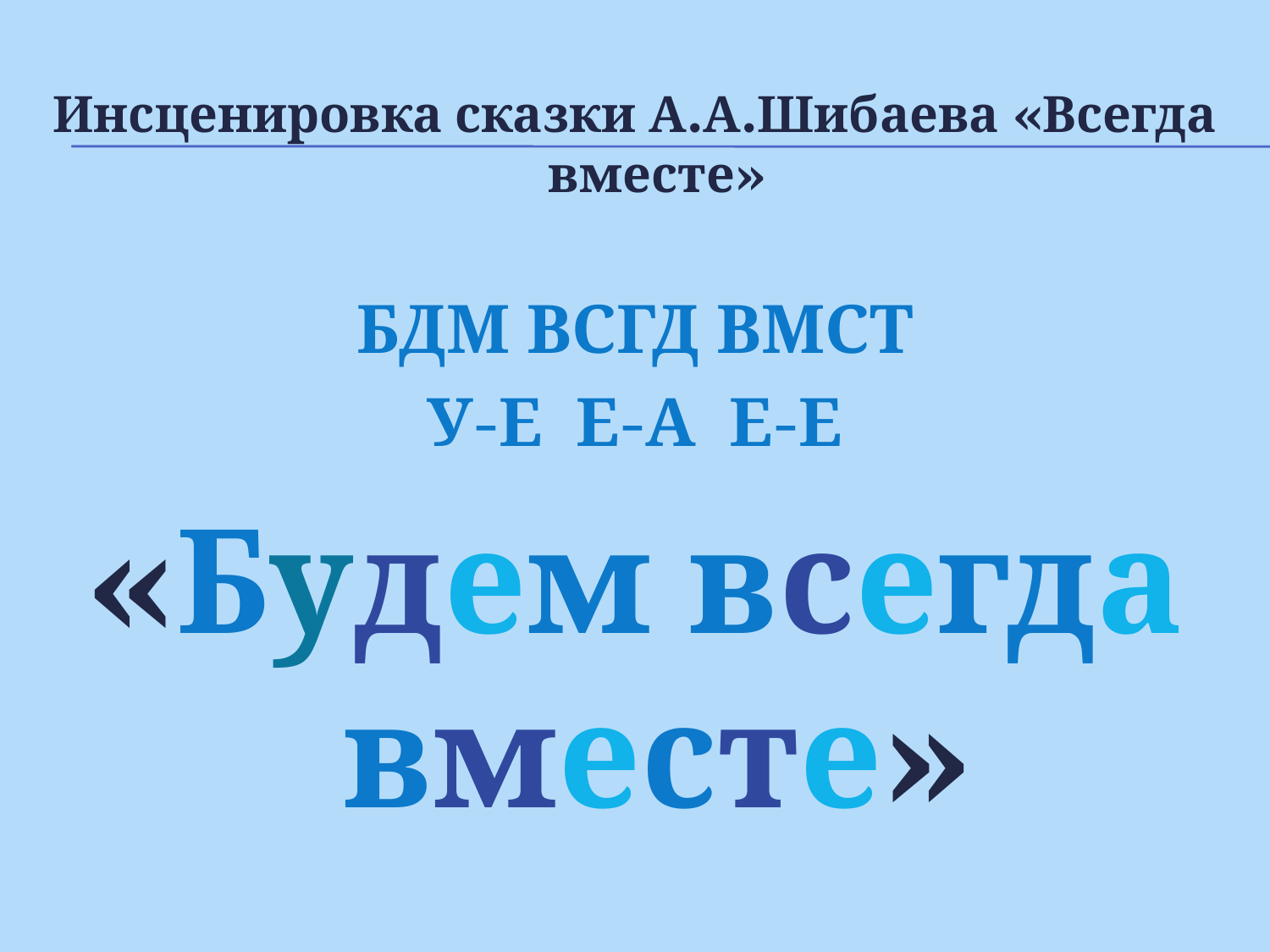

Инсценировка сказки А.А.Шибаева «Всегда вместе»

БДМ ВСГД ВМСТ
У-Е  Е-А  Е-Е
«Будем всегда вместе»